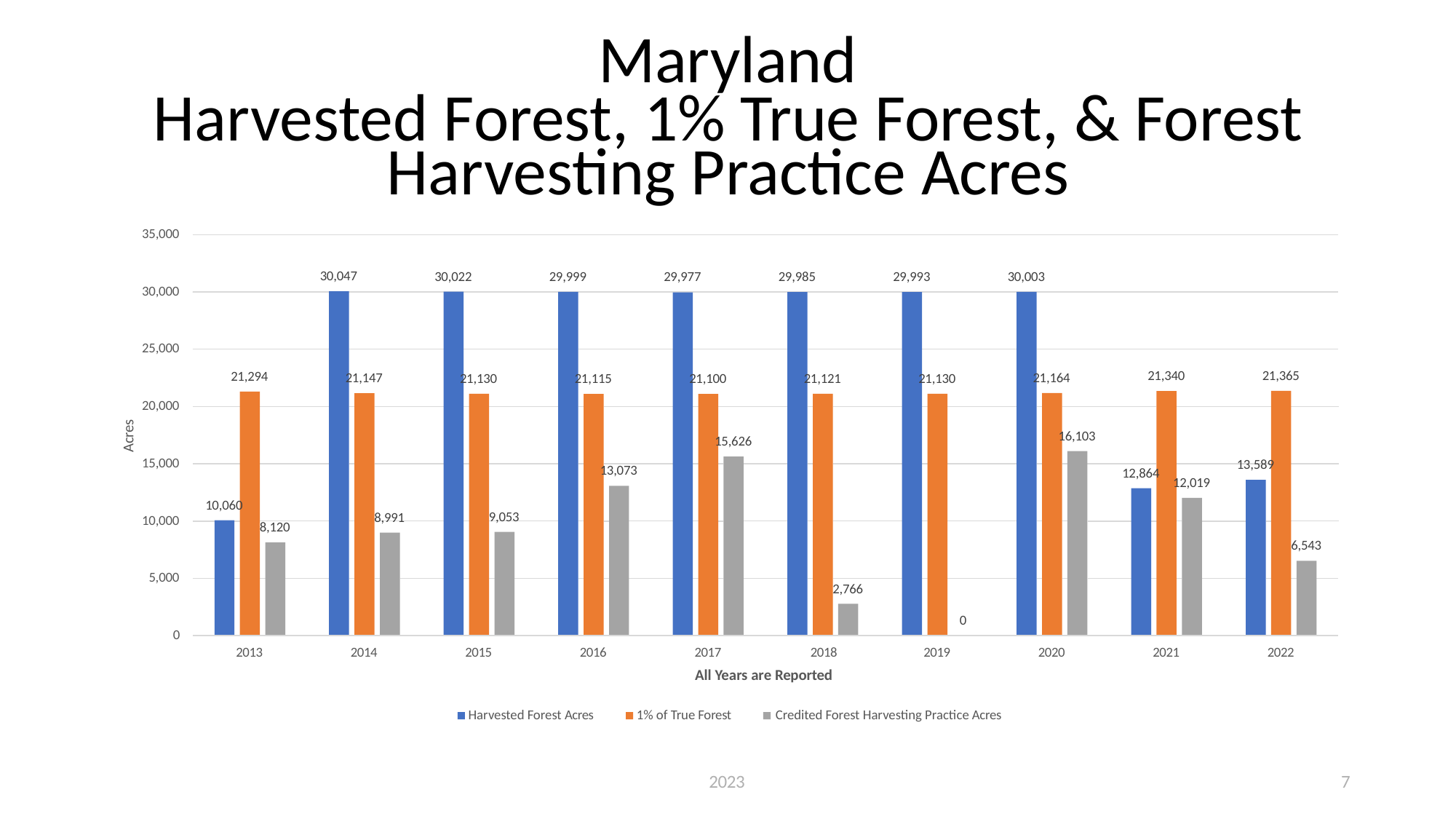

# Maryland
Harvested Forest, 1% True Forest, & Forest Harvesting Practice Acres
35,000

30,047
30,022
30,003
29,999
29,993
29,985
29,977
30,000

25,000

21,365
21,340
21,294
21,164
21,147
21,130
21,130
21,121
21,115
21,100
20,000
Acres
16,103
15,626
15,000
13,589
13,073
12,864
12,019
10,060
9,053
8,991
10,000
8,120
6,543
5,000
2,766
0
0
2017	2018
All Years are Reported
2013
2014
2015
2016
2019
2020
2021
2022
Harvested Forest Acres
1% of True Forest	Credited Forest Harvesting Practice Acres

2023
7